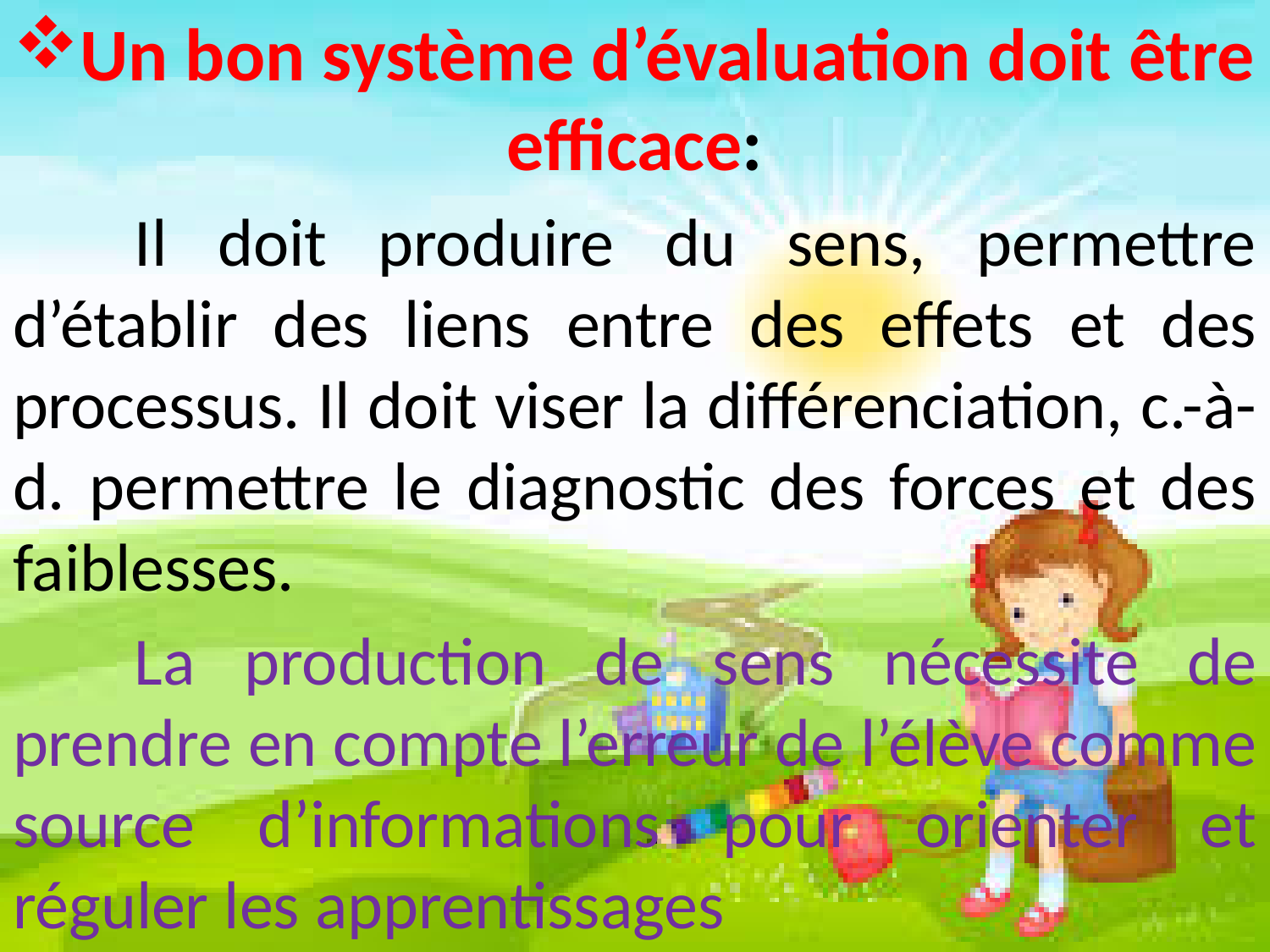

Un bon système d’évaluation doit être efficace:
	Il doit produire du sens, permettre d’établir des liens entre des effets et des processus. Il doit viser la différenciation, c.-à-d. permettre le diagnostic des forces et des faiblesses.
	La production de sens nécessite de prendre en compte l’erreur de l’élève comme source d’informations pour orienter et réguler les apprentissages